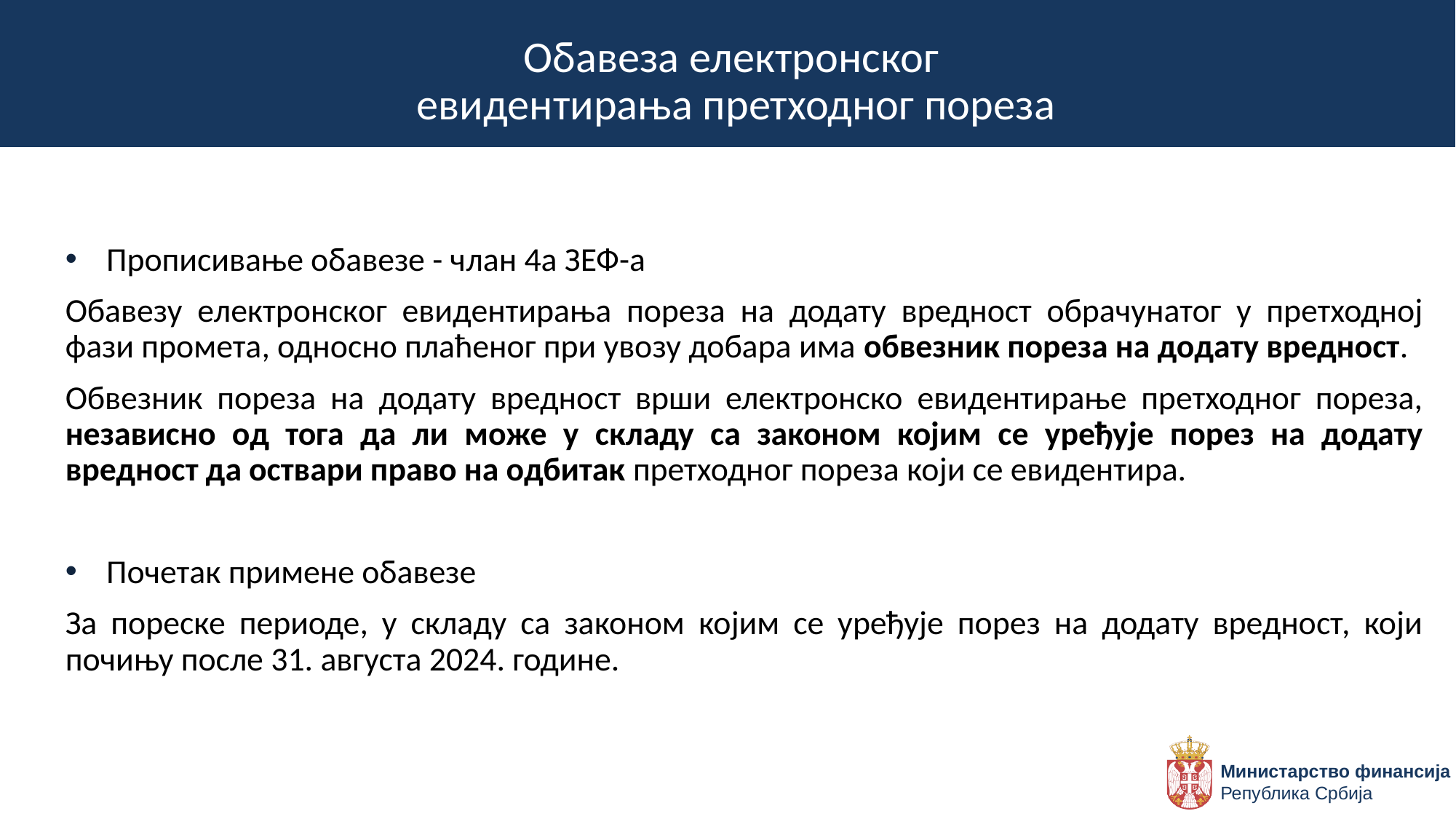

Обавеза електронског
евидентирања претходног пореза

Прописивање обавезе - члан 4а ЗЕФ-a
Обaвeзу eлeктрoнскoг eвидeнтирaњa пореза на додату вредност обрачунатог у претходној фази промета, односно плаћеног при увозу добара има обвезник пореза на додату вредност.
Обвезник пореза на додату вредност врши електронско евидентирање претходног пореза, независно од тога да ли може у складу са законом којим се уређује порез на додату вредност да оствари право на одбитак претходног пореза који се евидентира.

Почетак примене обавезе
За пореске периоде, у складу са законом којим се уређује порез на додату вредност, који почињу после 31. августа 2024. године.

Министарство финансија
Република Србија